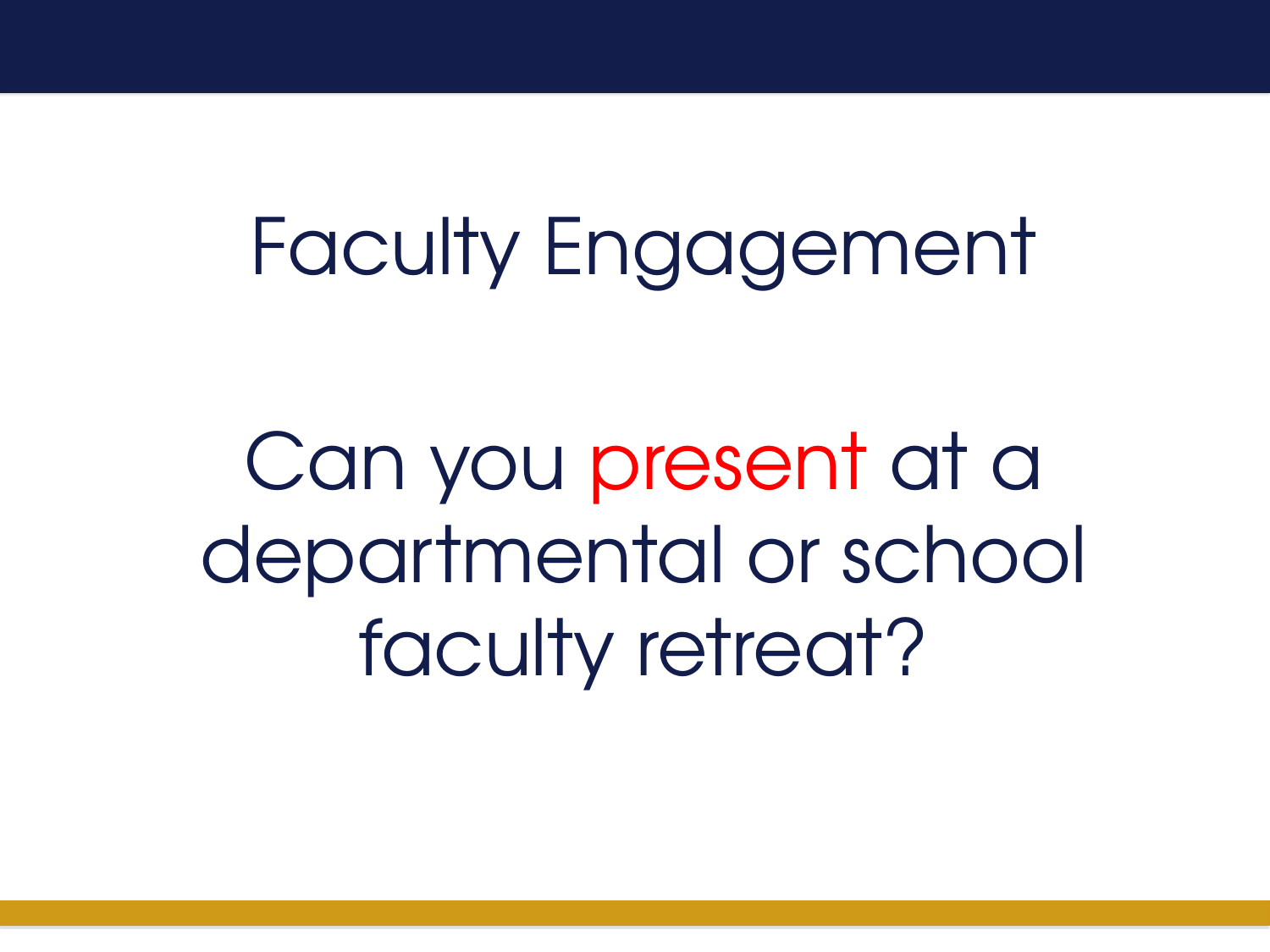

# Faculty Engagement
Can you present at a departmental or school faculty retreat?